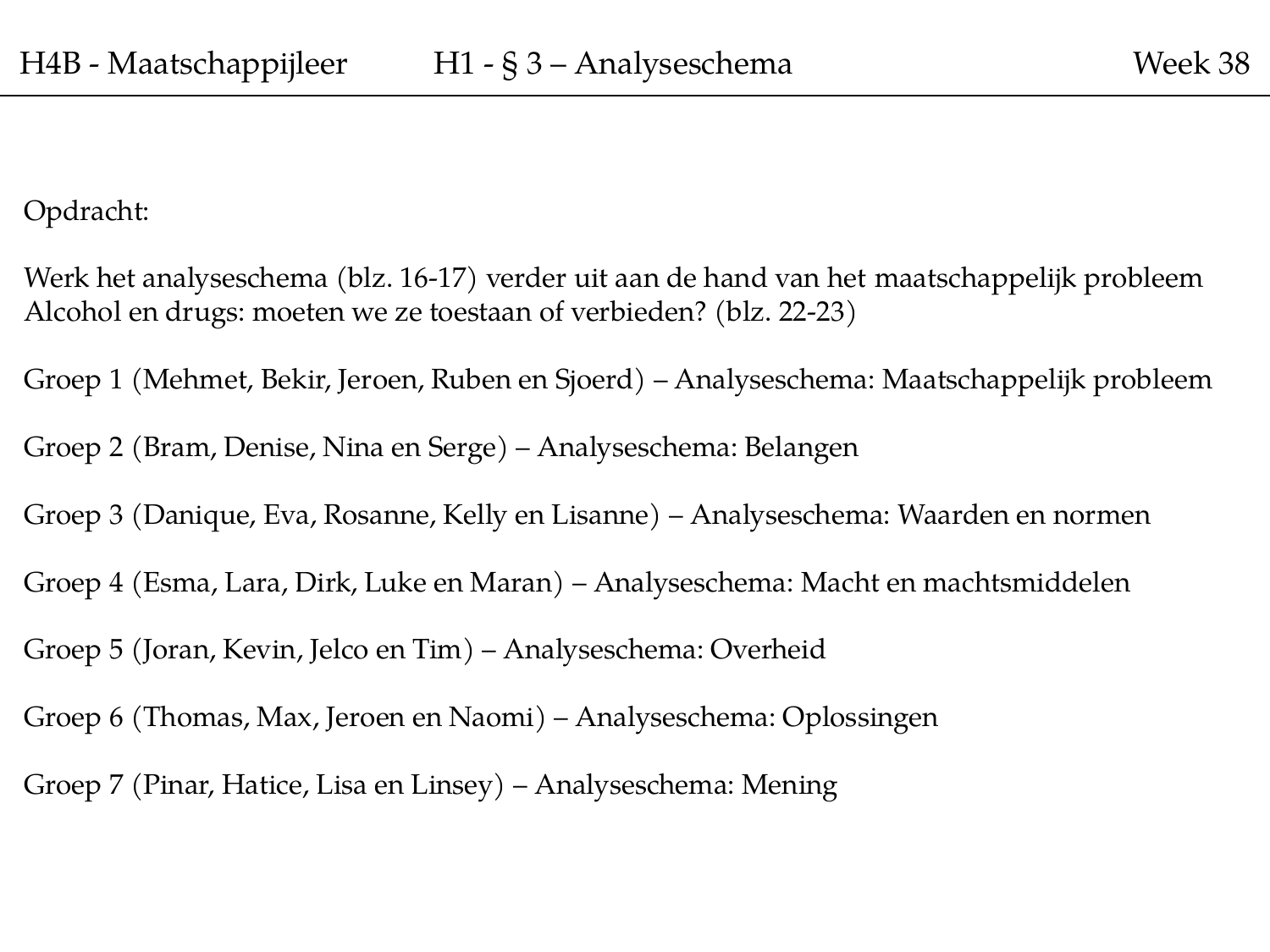

H4B - Maatschappijleer
Week 38
H1 - § 3 – Analyseschema
Opdracht:

Werk het analyseschema (blz. 16-17) verder uit aan de hand van het maatschappelijk probleem
Alcohol en drugs: moeten we ze toestaan of verbieden? (blz. 22-23)

Groep 1 (Mehmet, Bekir, Jeroen, Ruben en Sjoerd) – Analyseschema: Maatschappelijk probleem

Groep 2 (Bram, Denise, Nina en Serge) – Analyseschema: Belangen

Groep 3 (Danique, Eva, Rosanne, Kelly en Lisanne) – Analyseschema: Waarden en normen

Groep 4 (Esma, Lara, Dirk, Luke en Maran) – Analyseschema: Macht en machtsmiddelen

Groep 5 (Joran, Kevin, Jelco en Tim) – Analyseschema: Overheid

Groep 6 (Thomas, Max, Jeroen en Naomi) – Analyseschema: Oplossingen

Groep 7 (Pinar, Hatice, Lisa en Linsey) – Analyseschema: Mening